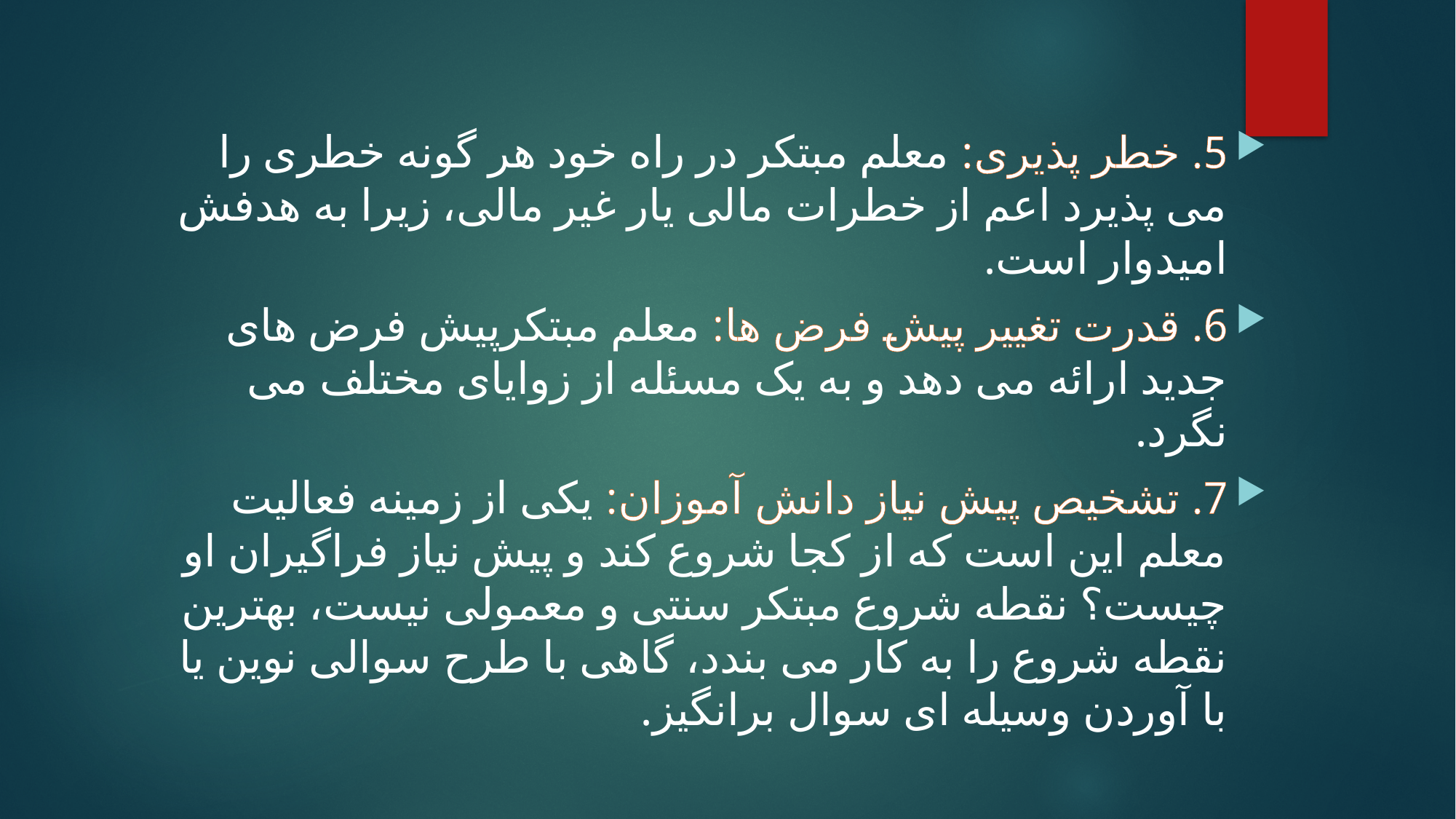

5. خطر پذیری: معلم مبتکر در راه خود هر گونه خطری را می پذیرد اعم از خطرات مالی یار غیر مالی، زیرا به هدفش امیدوار است.
6. قدرت تغییر پیش فرض ها: معلم مبتکرپیش فرض های جدید ارائه می دهد و به یک مسئله از زوایای مختلف می نگرد.
7. تشخیص پیش نیاز دانش آموزان: یکی از زمینه فعالیت معلم این است که از کجا شروع کند و پیش نیاز فراگیران او چیست؟ نقطه شروع مبتکر سنتی و معمولی نیست، بهترین نقطه شروع را به کار می بندد، گاهی با طرح سوالی نوین یا با آوردن وسیله ای سوال برانگیز.